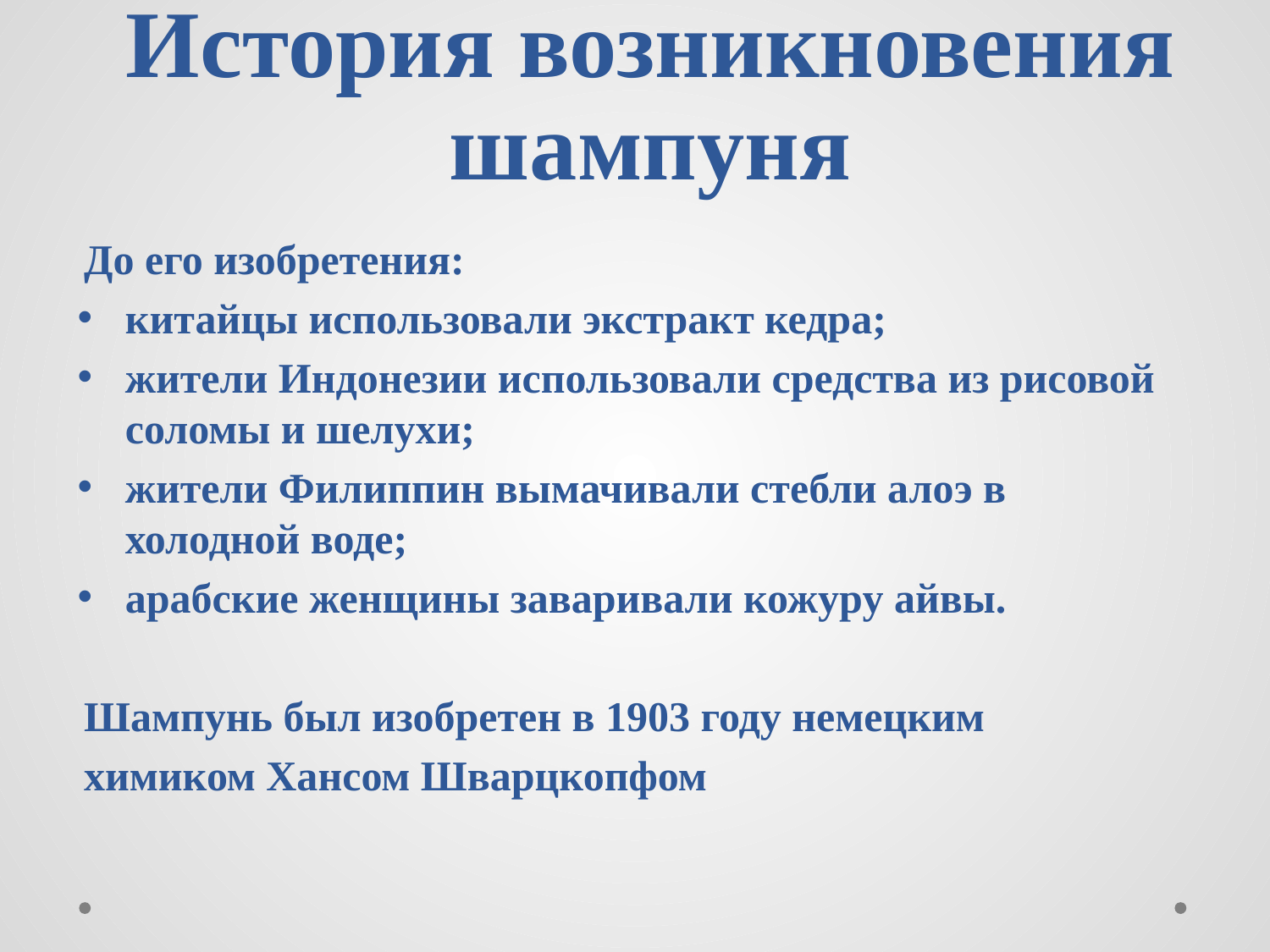

# История возникновения шампуня
До его изобретения:
китайцы использовали экстракт кедра;
жители Индонезии использовали средства из рисовой соломы и шелухи;
жители Филиппин вымачивали стебли алоэ в холодной воде;
арабские женщины заваривали кожуру айвы.

Шампунь был изобретен в 1903 году немецким
химиком Хансом Шварцкопфом